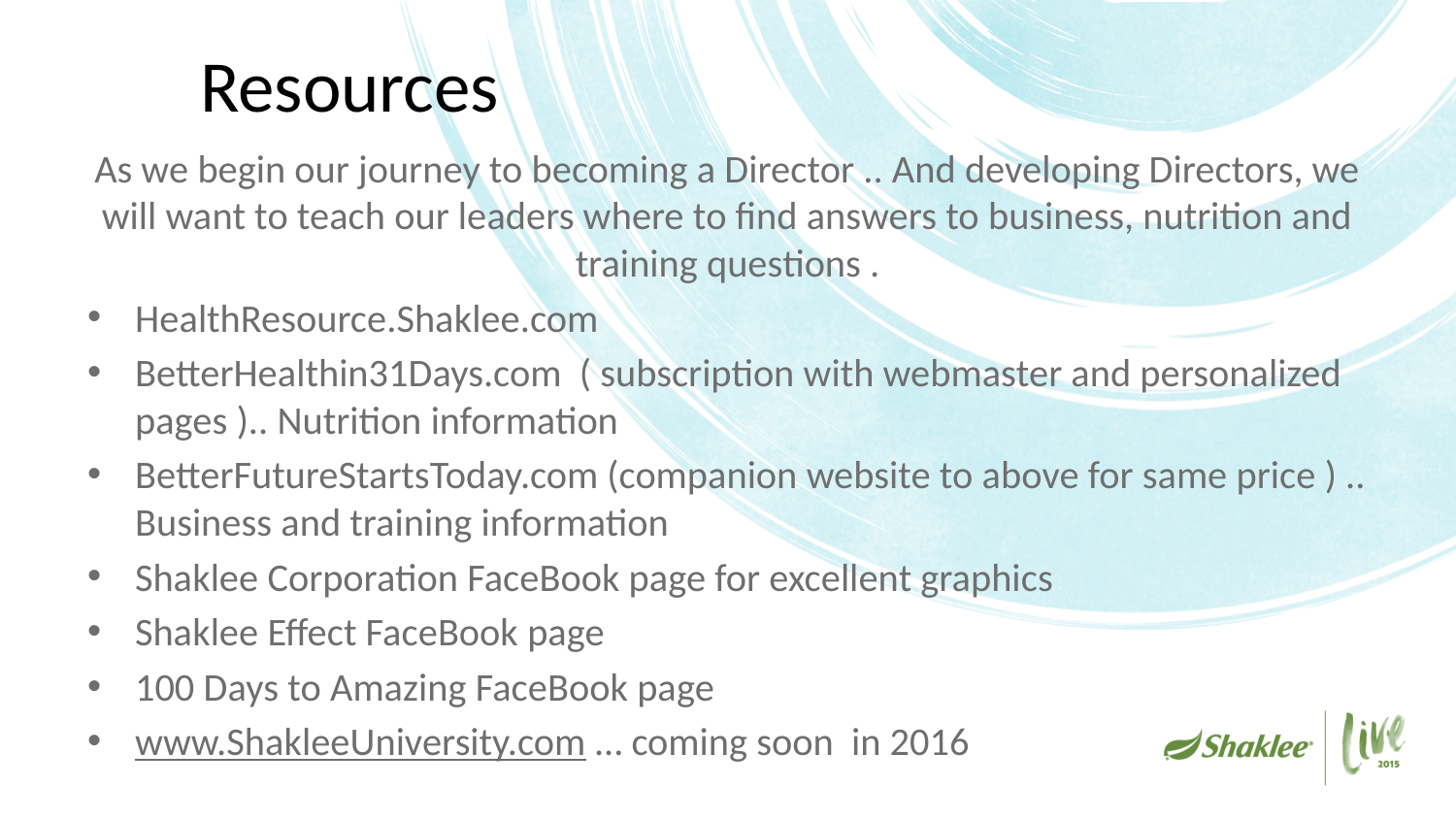

# Resources
As we begin our journey to becoming a Director .. And developing Directors, we will want to teach our leaders where to find answers to business, nutrition and training questions .
HealthResource.Shaklee.com
BetterHealthin31Days.com  ( subscription with webmaster and personalized pages ).. Nutrition information
BetterFutureStartsToday.com (companion website to above for same price ) .. Business and training information
Shaklee Corporation FaceBook page for excellent graphics
Shaklee Effect FaceBook page
100 Days to Amazing FaceBook page
www.ShakleeUniversity.com … coming soon  in 2016